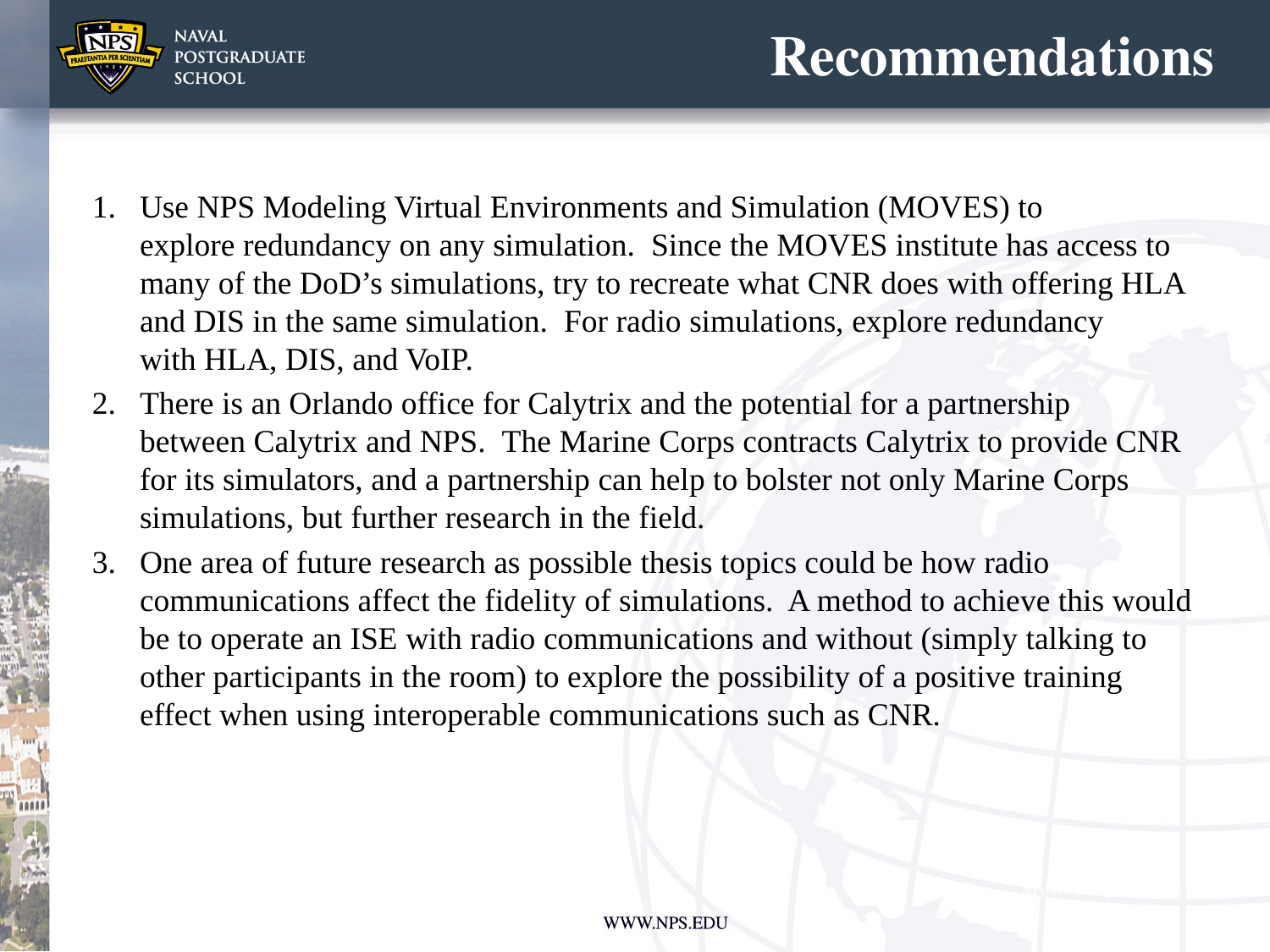

# Recommendations
Use NPS Modeling Virtual Environments and Simulation (MOVES) to explore redundancy on any simulation.  Since the MOVES institute has access to many of the DoD’s simulations, try to recreate what CNR does with offering HLA and DIS in the same simulation.  For radio simulations, explore redundancy with HLA, DIS, and VoIP.
There is an Orlando office for Calytrix and the potential for a partnership between Calytrix and NPS.  The Marine Corps contracts Calytrix to provide CNR for its simulators, and a partnership can help to bolster not only Marine Corps simulations, but further research in the field.
One area of future research as possible thesis topics could be how radio communications affect the fidelity of simulations.  A method to achieve this would be to operate an ISE with radio communications and without (simply talking to other participants in the room) to explore the possibility of a positive training effect when using interoperable communications such as CNR.